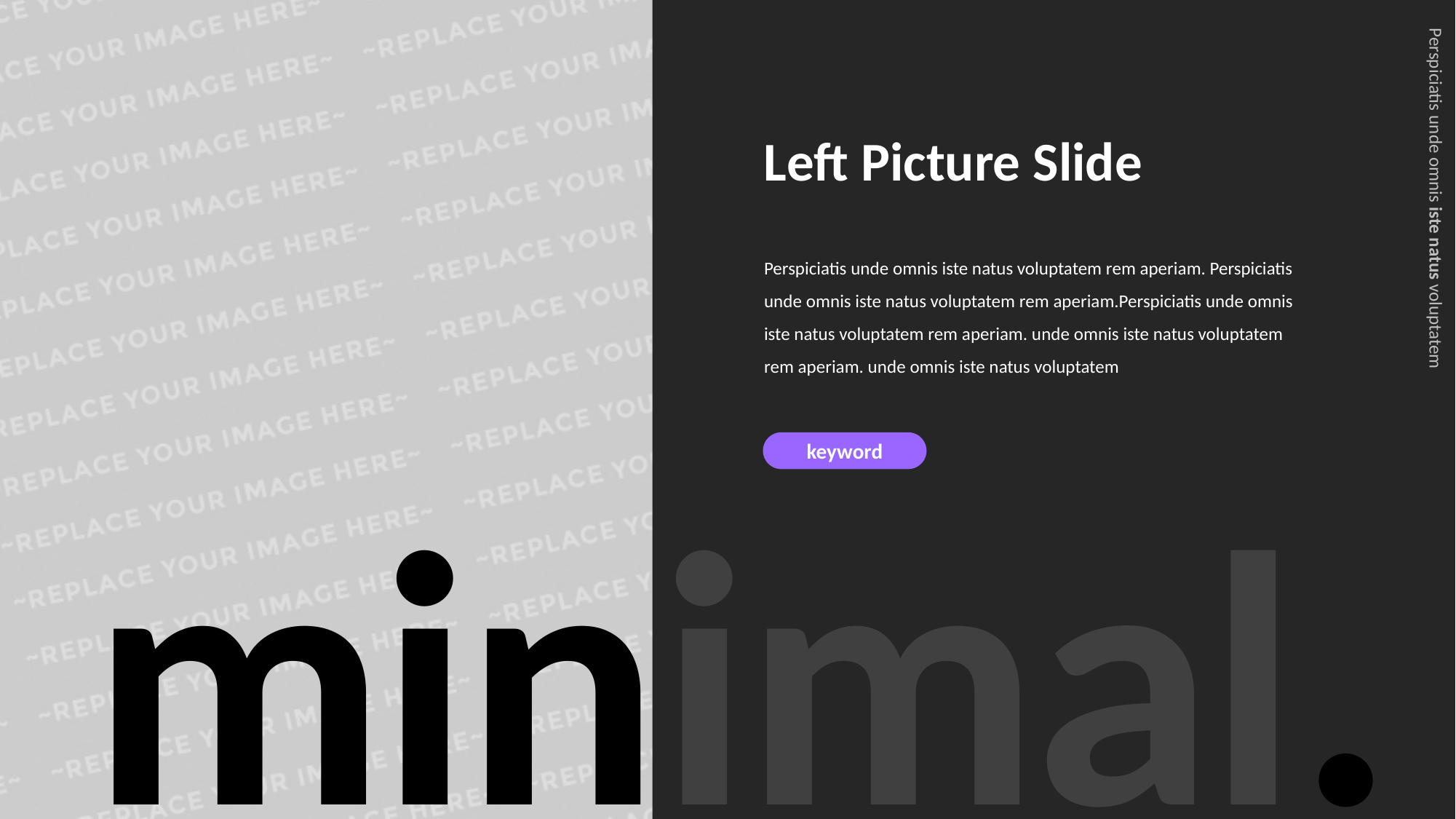

Left Picture Slide
Perspiciatis unde omnis iste natus voluptatem
Perspiciatis unde omnis iste natus voluptatem rem aperiam. Perspiciatis unde omnis iste natus voluptatem rem aperiam.Perspiciatis unde omnis iste natus voluptatem rem aperiam. unde omnis iste natus voluptatem rem aperiam. unde omnis iste natus voluptatem
keyword

minimal.